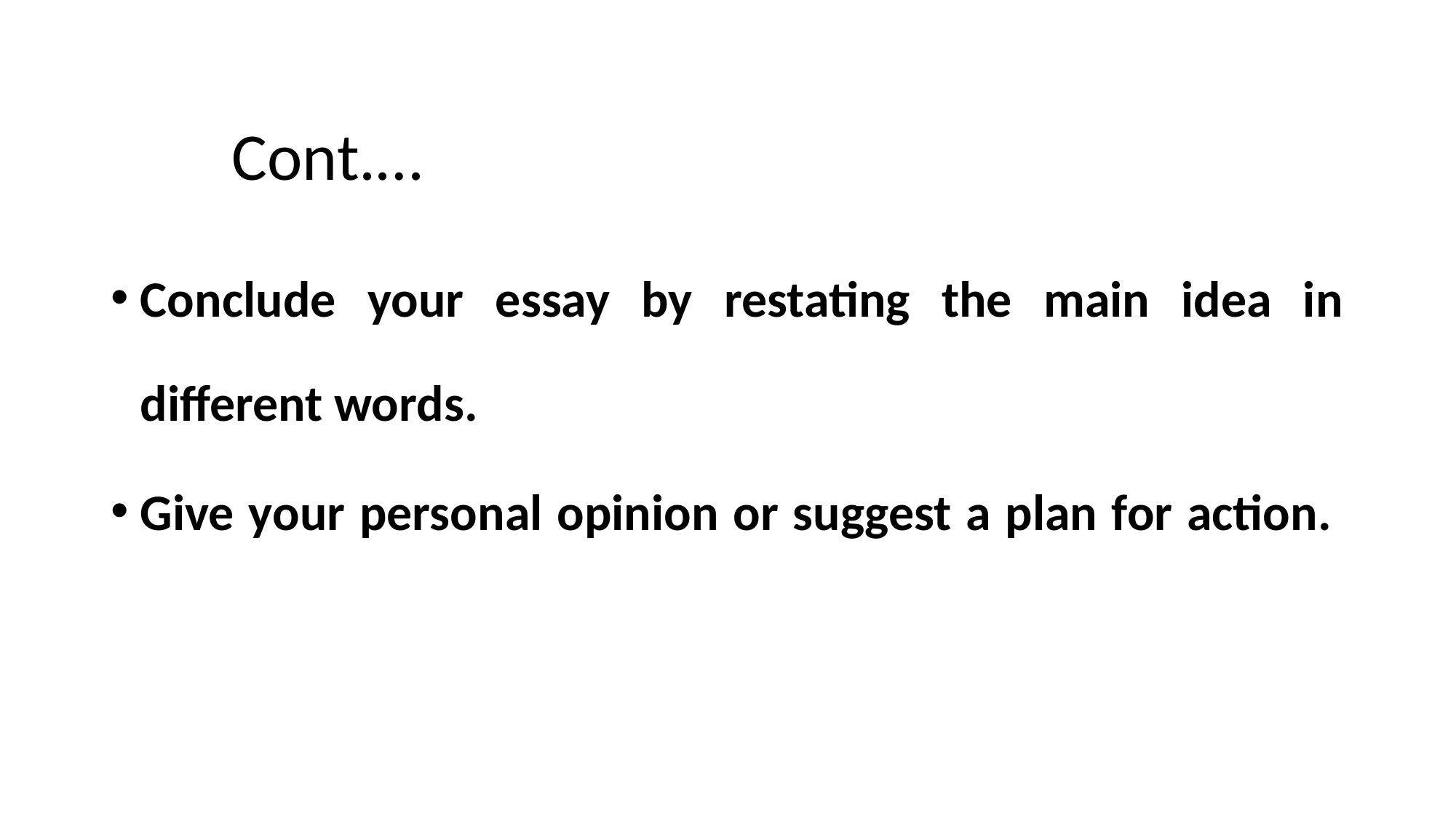

# Cont.…
Conclude your essay by restating the main idea in different words.
Give your personal opinion or suggest a plan for action.